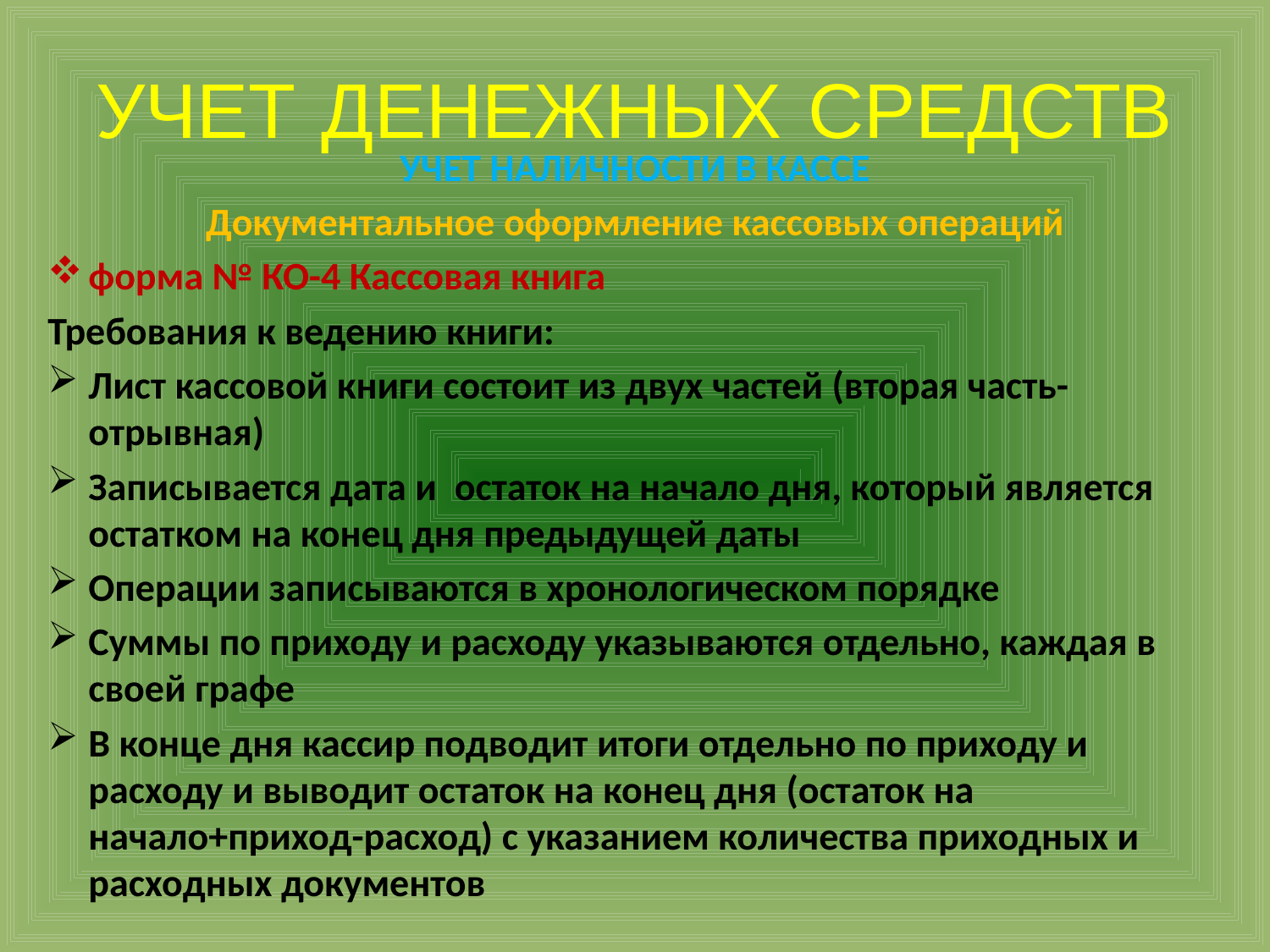

# УЧЕТ ДЕНЕЖНЫХ СРЕДСТВ
УЧЕТ НАЛИЧНОСТИ В КАССЕ
Документальное оформление кассовых операций
форма № КО-4 Кассовая книга
Требования к ведению книги:
Лист кассовой книги состоит из двух частей (вторая часть-отрывная)
Записывается дата и  остаток на начало дня, который является остатком на конец дня предыдущей даты
Операции записываются в хронологическом порядке
Суммы по приходу и расходу указываются отдельно, каждая в своей графе
В конце дня кассир подводит итоги отдельно по приходу и расходу и выводит остаток на конец дня (остаток на начало+приход-расход) с указанием количества приходных и расходных документов